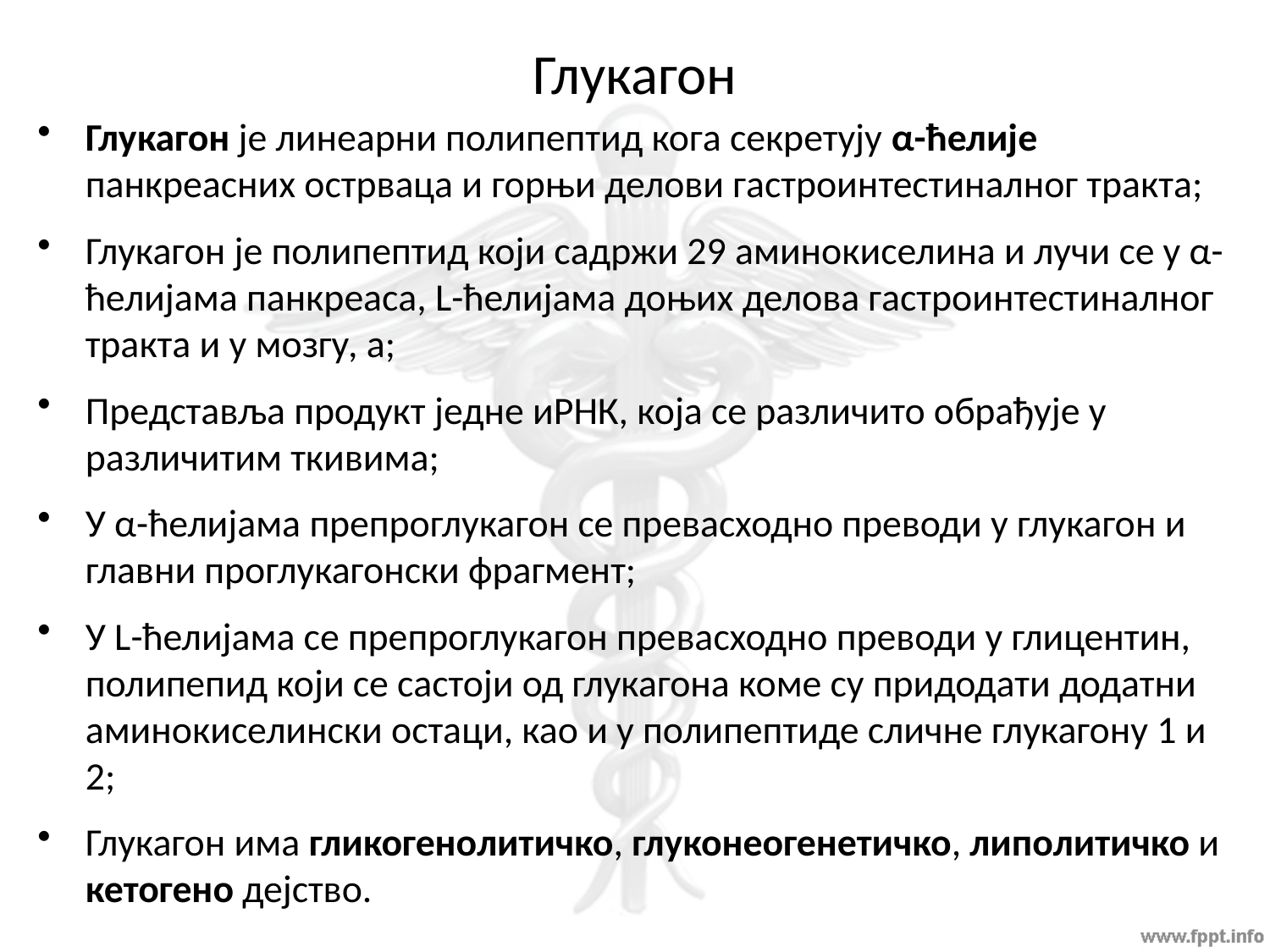

# Глукагон
Глукагон је линеарни полипептид кога секретују α-ћелије панкреасних острваца и горњи делови гастроинтестиналног тракта;

Глукагон је полипептид који садржи 29 аминокиселина и лучи се у α-ћелијама панкреаса, L-ћелијама доњих делова гастроинтестиналног тракта и у мозгу, а;

Представља продукт једне иРНК, која се различито обрађује у различитим ткивима;

У α-ћелијама препроглукагон се превасходно преводи у глукагон и главни проглукагонски фрагмент;

У L-ћелијама се препроглукагон превасходно преводи у глицентин, полипепид који се састоји од глукагона коме су придодати додатни аминокиселински остаци, као и у полипептиде сличне глукагону 1 и 2;

Глукагон има гликогенолитичко, глуконеогенетичко, липолитичко и кетогено дејство.